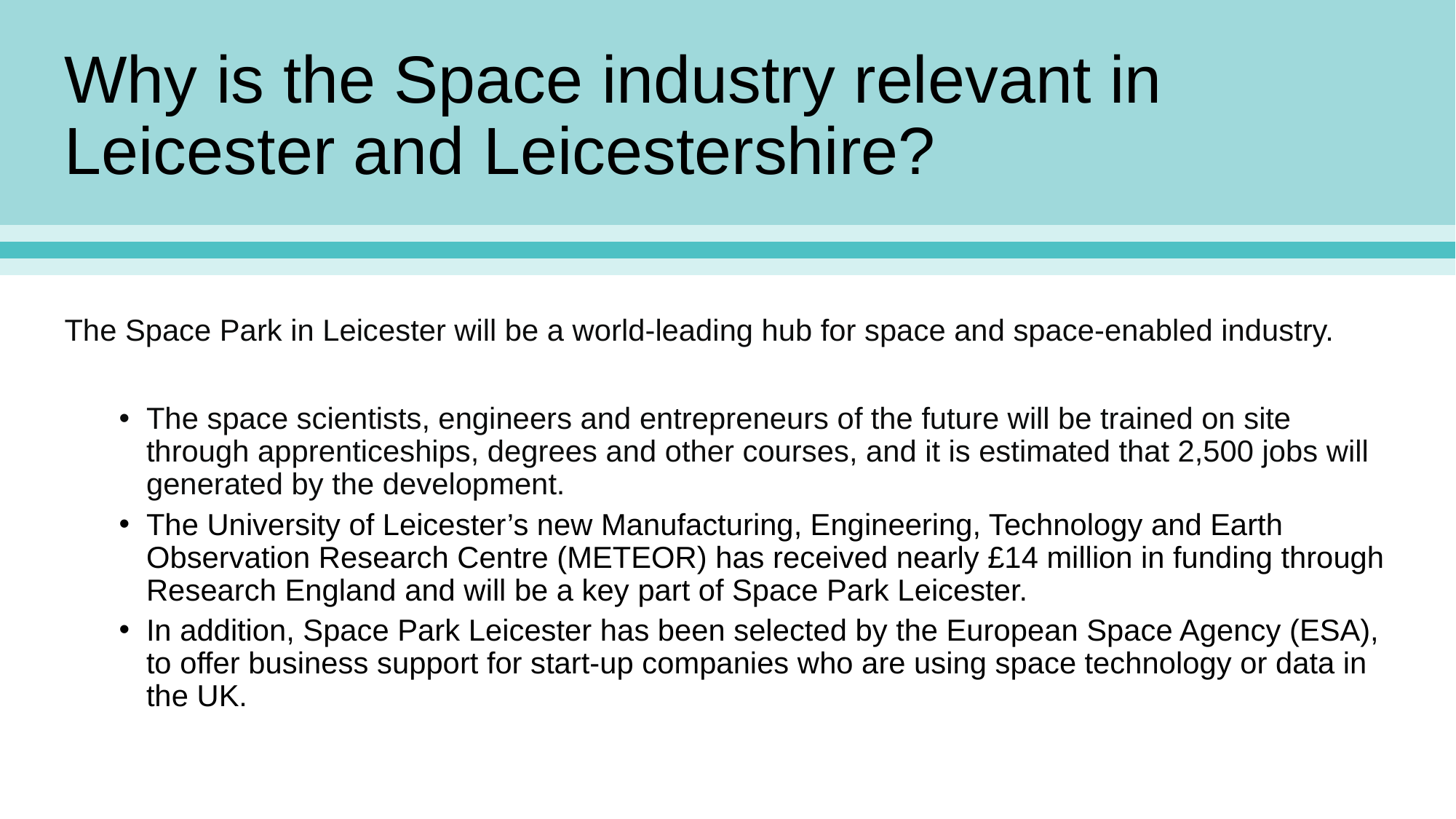

# Why is the Space industry relevant in Leicester and Leicestershire?

The Space Park in Leicester will be a world-leading hub for space and space-enabled industry.

The space scientists, engineers and entrepreneurs of the future will be trained on site through apprenticeships, degrees and other courses, and it is estimated that 2,500 jobs will generated by the development.
The University of Leicester’s new Manufacturing, Engineering, Technology and Earth Observation Research Centre (METEOR) has received nearly £14 million in funding through Research England and will be a key part of Space Park Leicester.
In addition, Space Park Leicester has been selected by the European Space Agency (ESA), to offer business support for start-up companies who are using space technology or data in the UK.